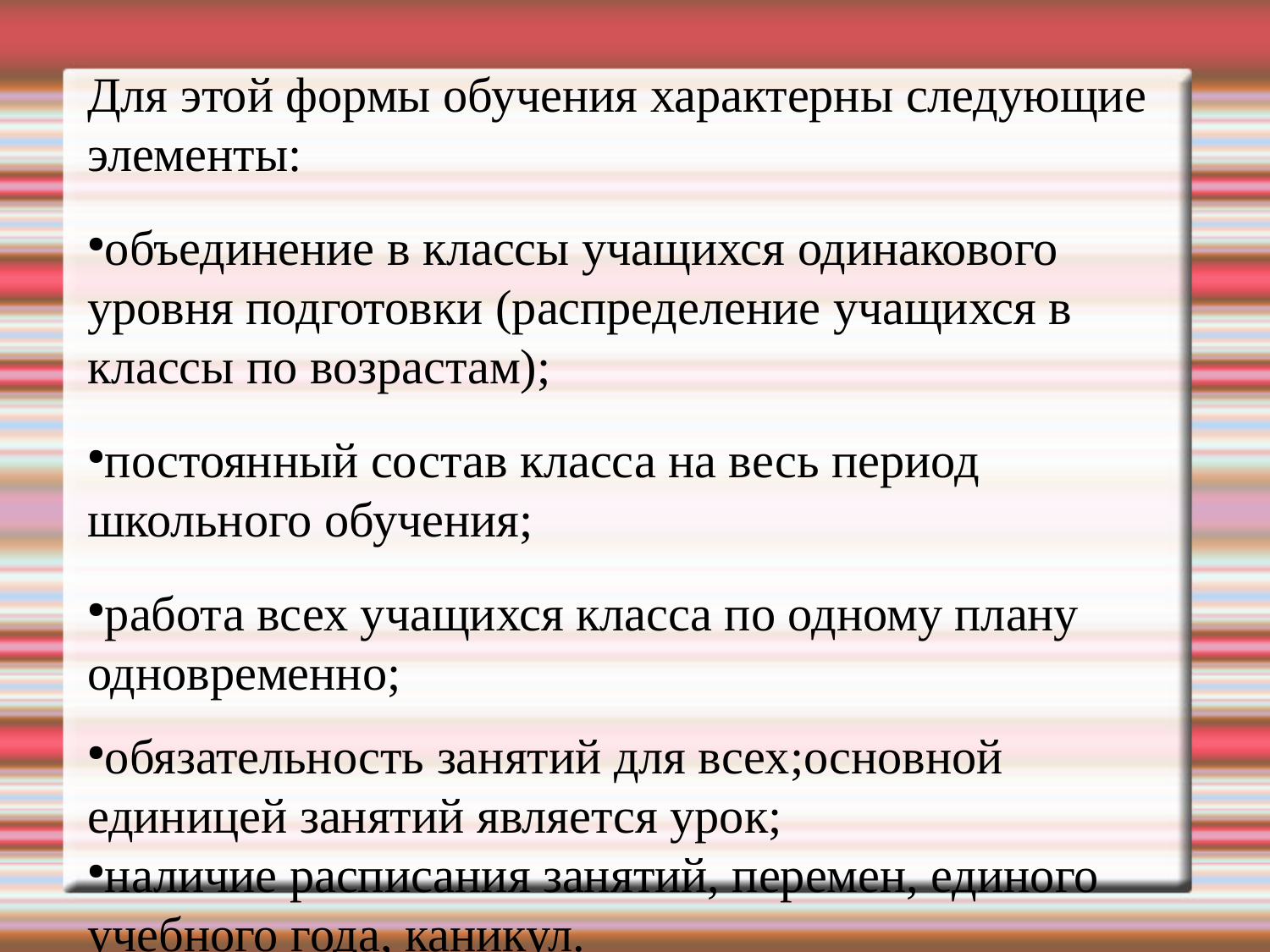

Для этой формы обучения характерны следующие элементы:
объединение в классы учащихся одинакового уровня подготовки (распределение учащихся в классы по возрастам);
постоянный состав класса на весь период школьного обучения;
работа всех учащихся класса по одному плану одновременно;
обязательность занятий для всех;основной единицей занятий является урок;
наличие расписания занятий, перемен, единого учебного года, каникул.